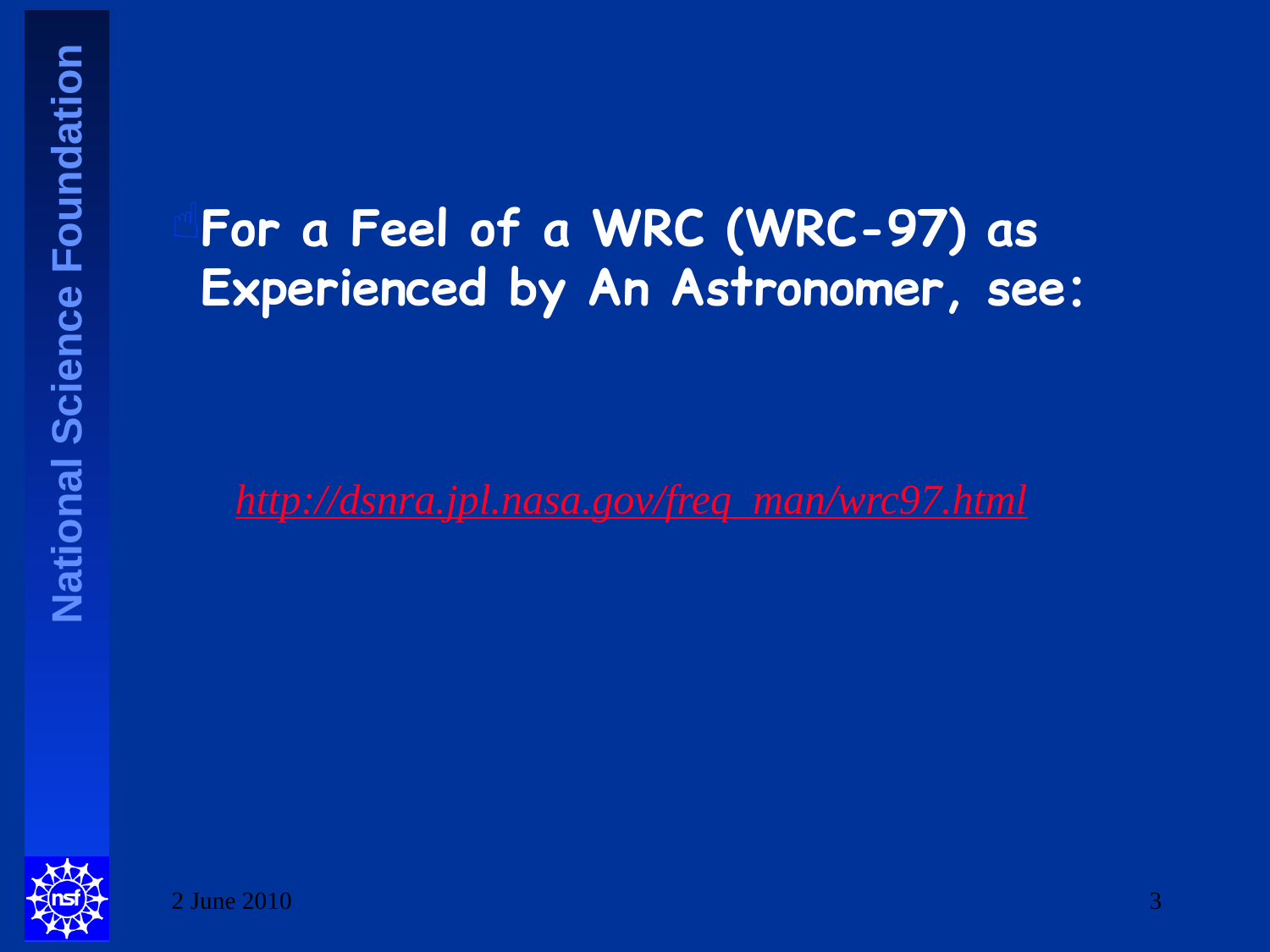

For a Feel of a WRC (WRC-97) as Experienced by An Astronomer, see:

http://dsnra.jpl.nasa.gov/freq_man/wrc97.html

2 June 2010
3